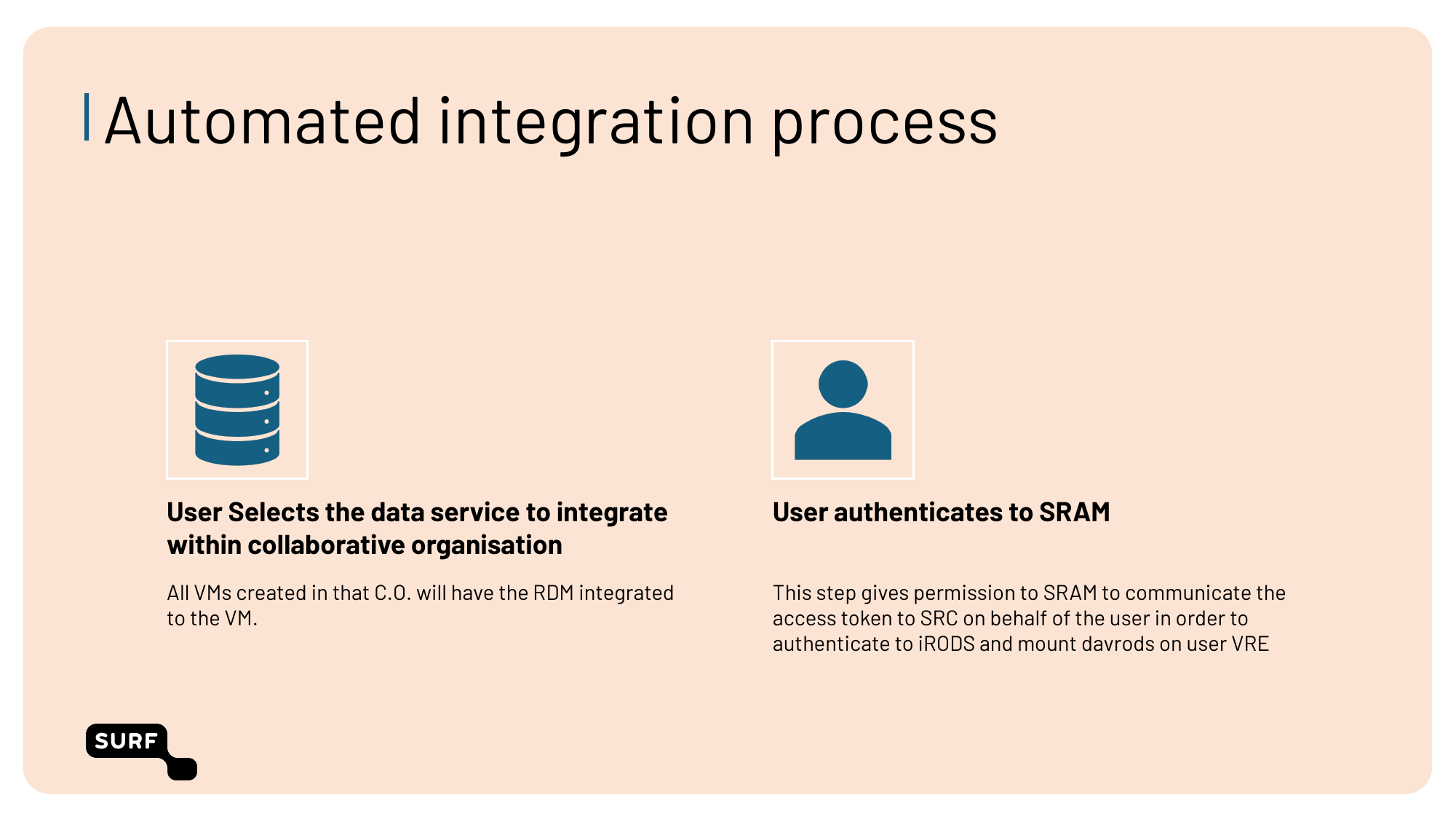

# Automated integration process

User Selects the data service to integrate within collaborative organisation
User authenticates to SRAM
All VMs created in that C.O. will have the RDM integrated to the VM.
This step gives permission to SRAM to communicate the access token to SRC on behalf of the user in order to authenticate to iRODS and mount davrods on user VRE